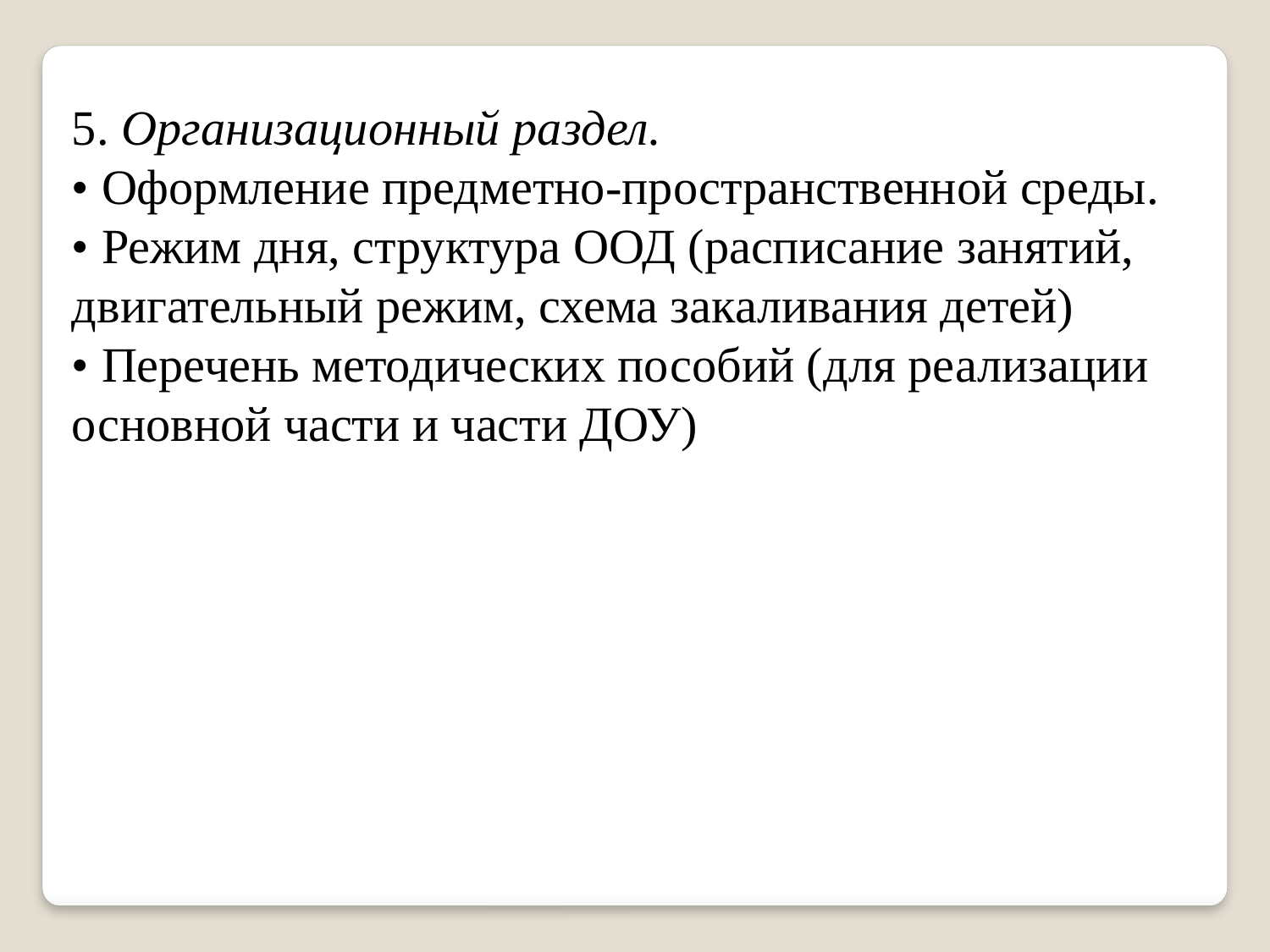

5. Организационный раздел.
• Оформление предметно-пространственной среды.
• Режим дня, структура ООД (расписание занятий, двигательный режим, схема закаливания детей)
• Перечень методических пособий (для реализации основной части и части ДОУ)